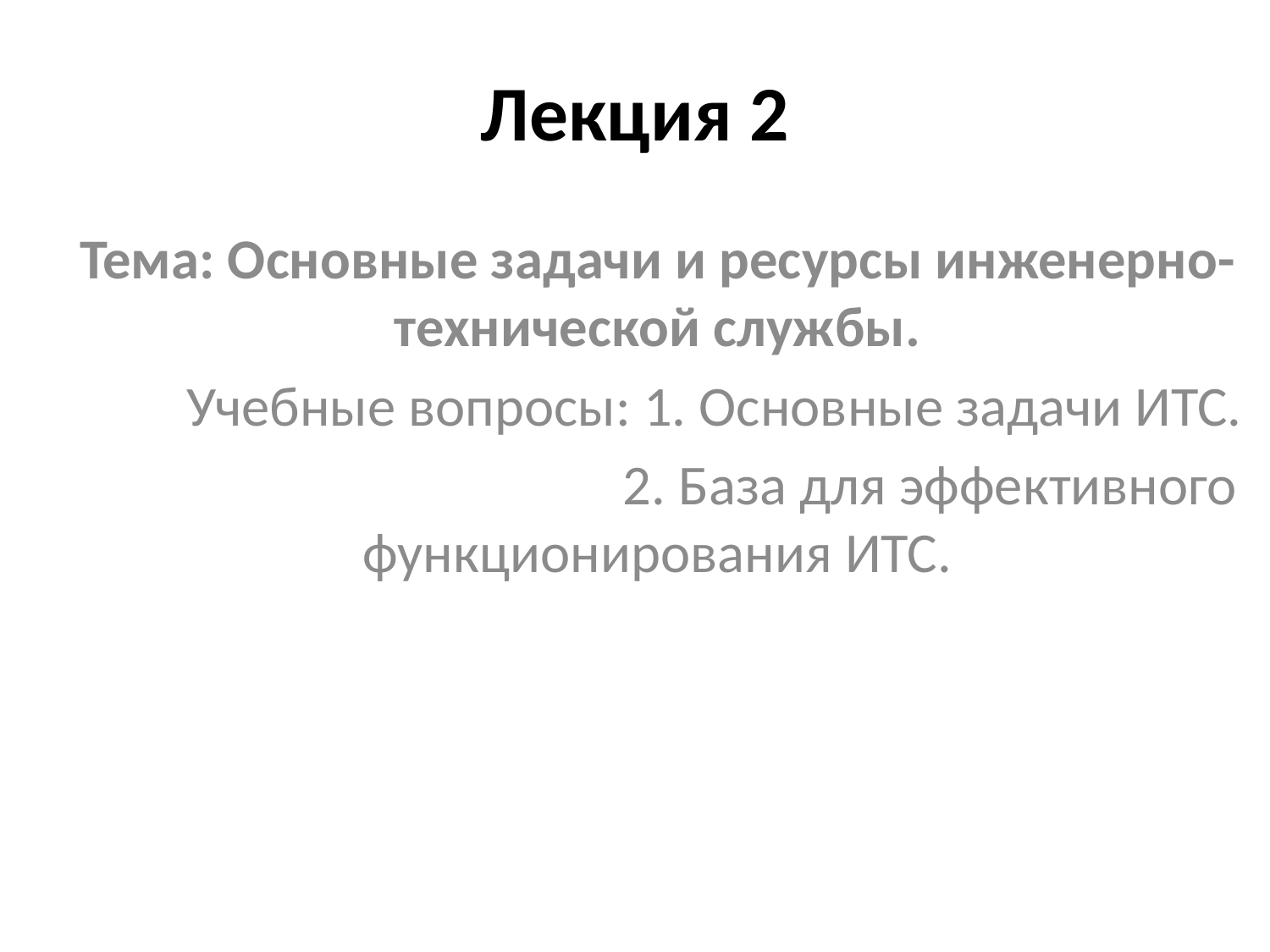

# Лекция 2
Тема: Основные задачи и ресурсы инженерно-технической службы.
          Учебные вопросы: 1. Основные задачи ИТС.
                                           2. База для эффективного функционирования ИТС.